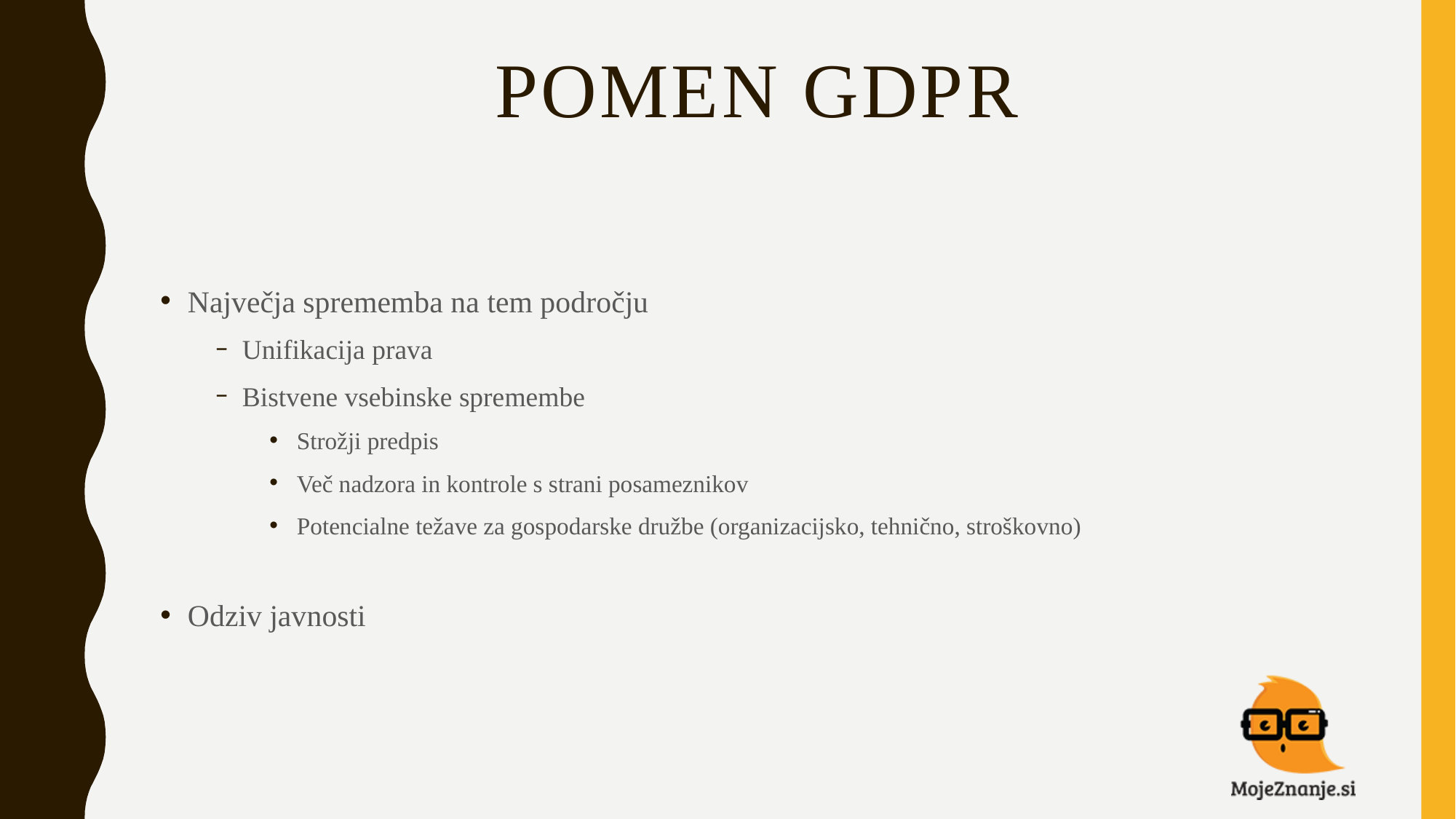

# POMEN GDPR
Največja sprememba na tem področju
Unifikacija prava
Bistvene vsebinske spremembe
Strožji predpis
Več nadzora in kontrole s strani posameznikov
Potencialne težave za gospodarske družbe (organizacijsko, tehnično, stroškovno)

Odziv javnosti